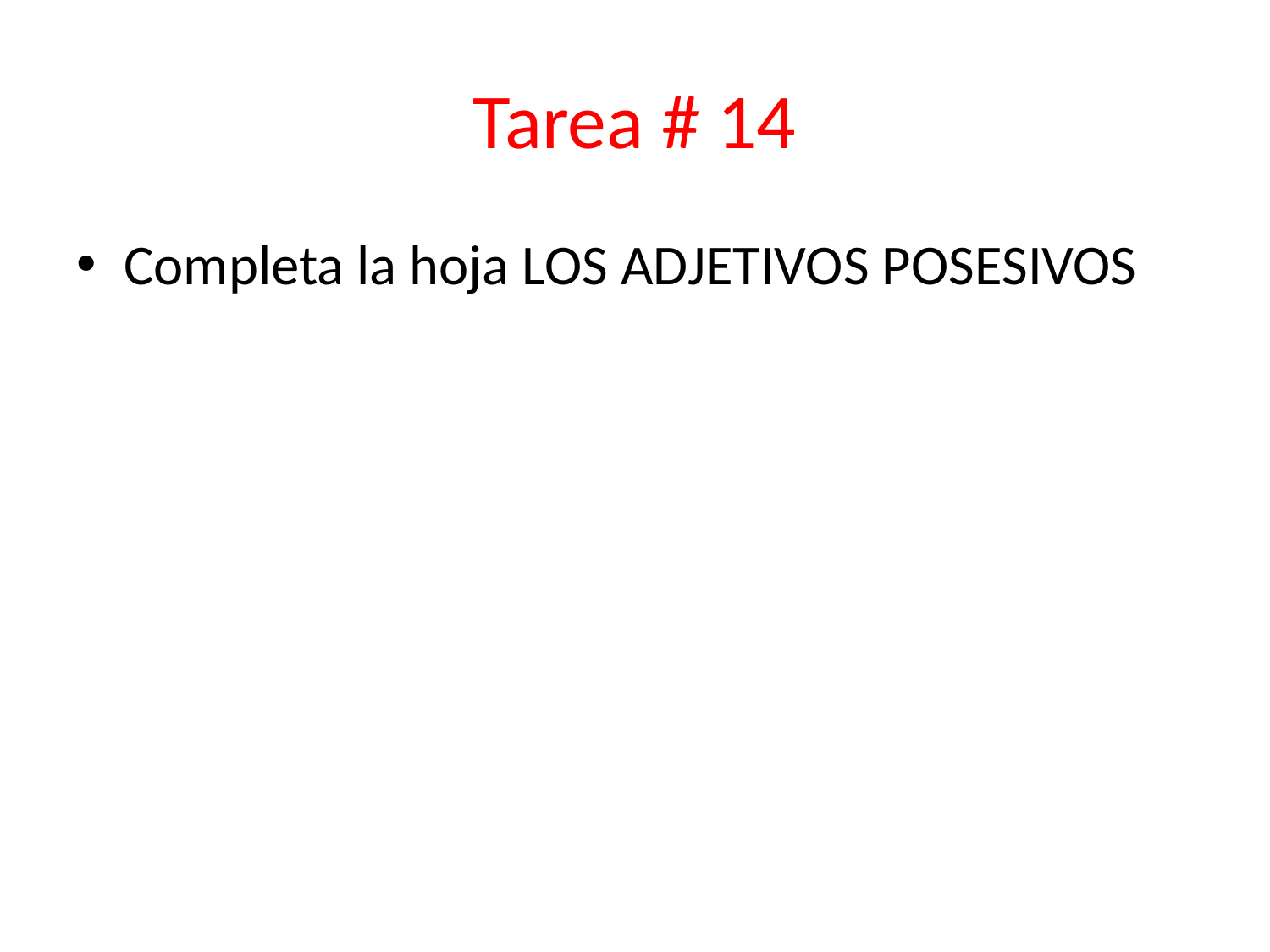

# Tarea # 14
Completa la hoja LOS ADJETIVOS POSESIVOS